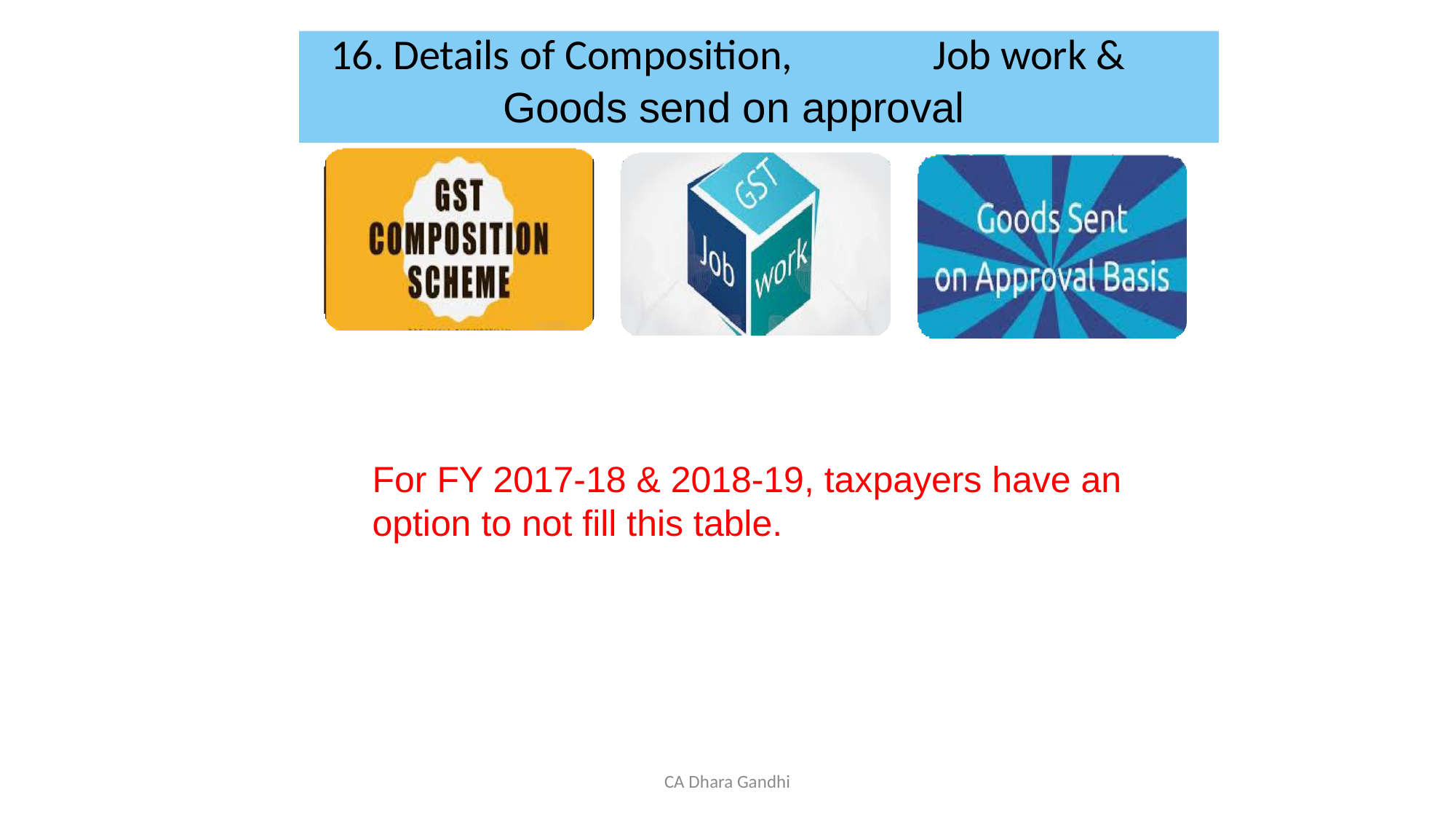

# 16. Details of Composition,	Job work &

Goods send on approval

For FY 2017-18 & 2018-19, taxpayers have an option to not fill this table.
CA Dhara Gandhi